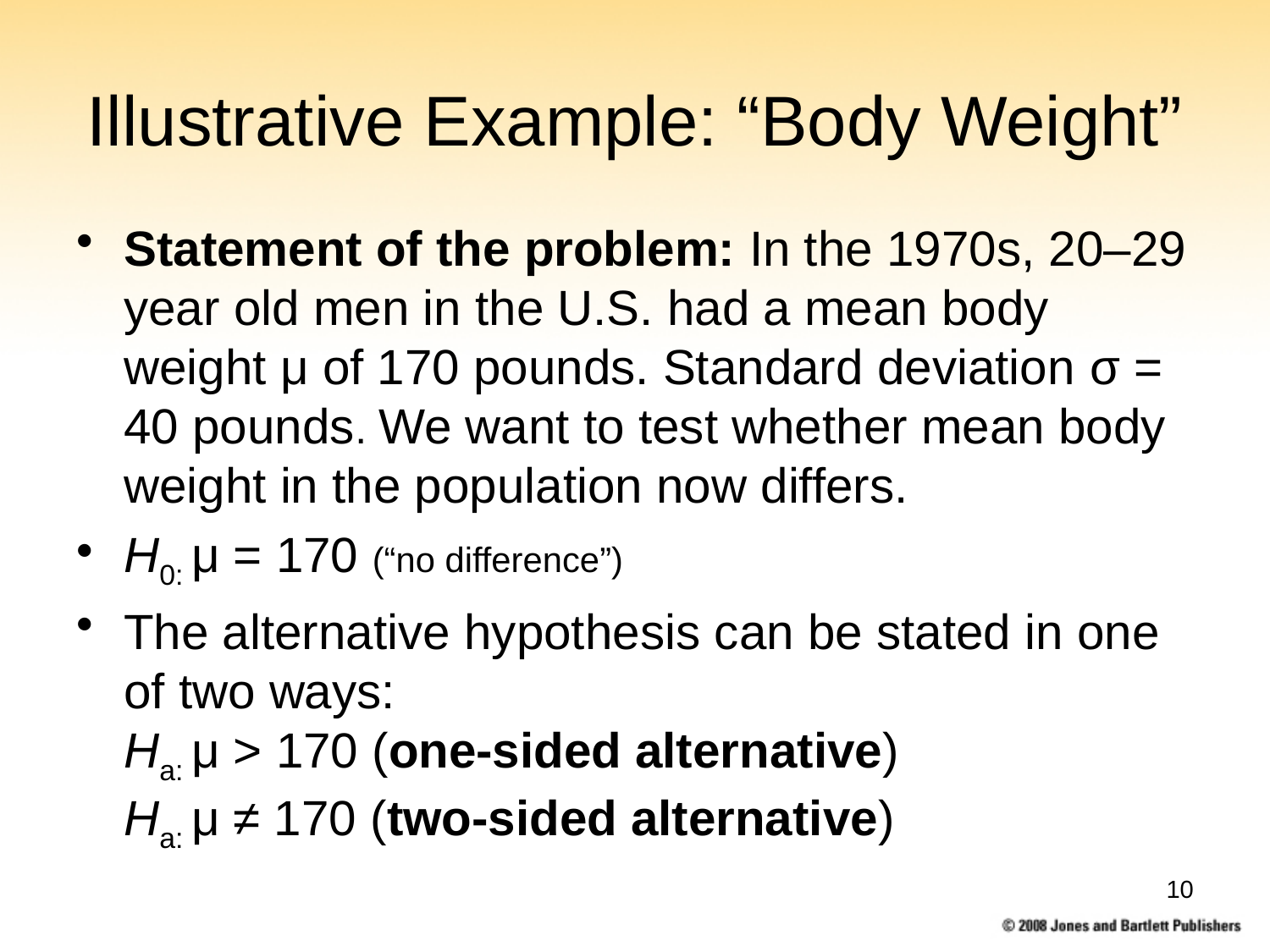

# Illustrative Example: “Body Weight”
Statement of the problem: In the 1970s, 20–29 year old men in the U.S. had a mean body weight μ of 170 pounds. Standard deviation σ = 40 pounds. We want to test whether mean body weight in the population now differs.
H0: μ = 170 (“no difference”)
The alternative hypothesis can be stated in one of two ways:
Ha: μ > 170 (one-sided alternative)
Ha: μ ≠ 170 (two-sided alternative)
10